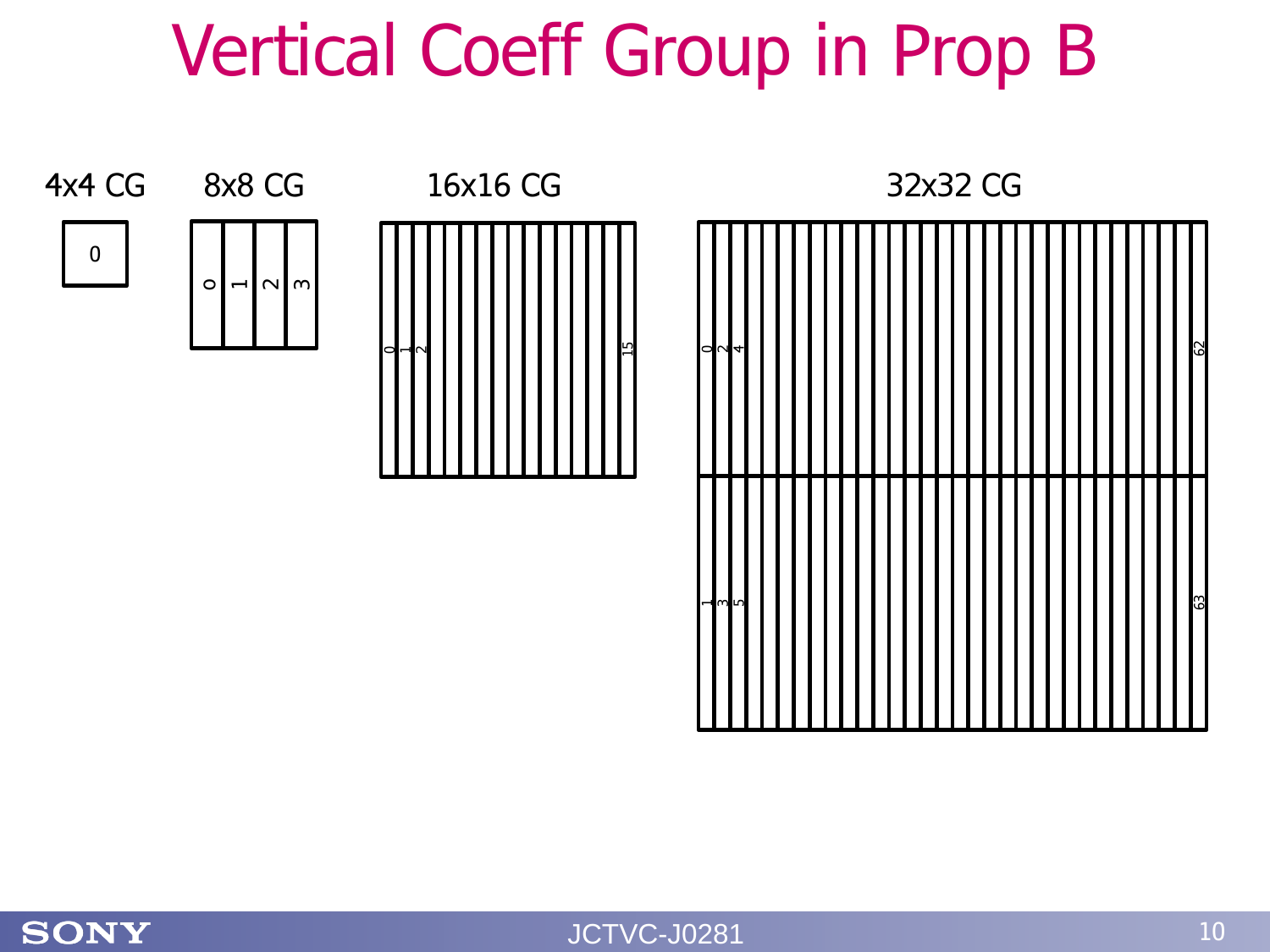

# Vertical Coeff Group in Prop B
4x4 CG
8x8 CG
16x16 CG
32x32 CG
0
o
1
2
3
1
3
5

0
2
4

63

62
0
1
2

15
JCTVC-J0281
10